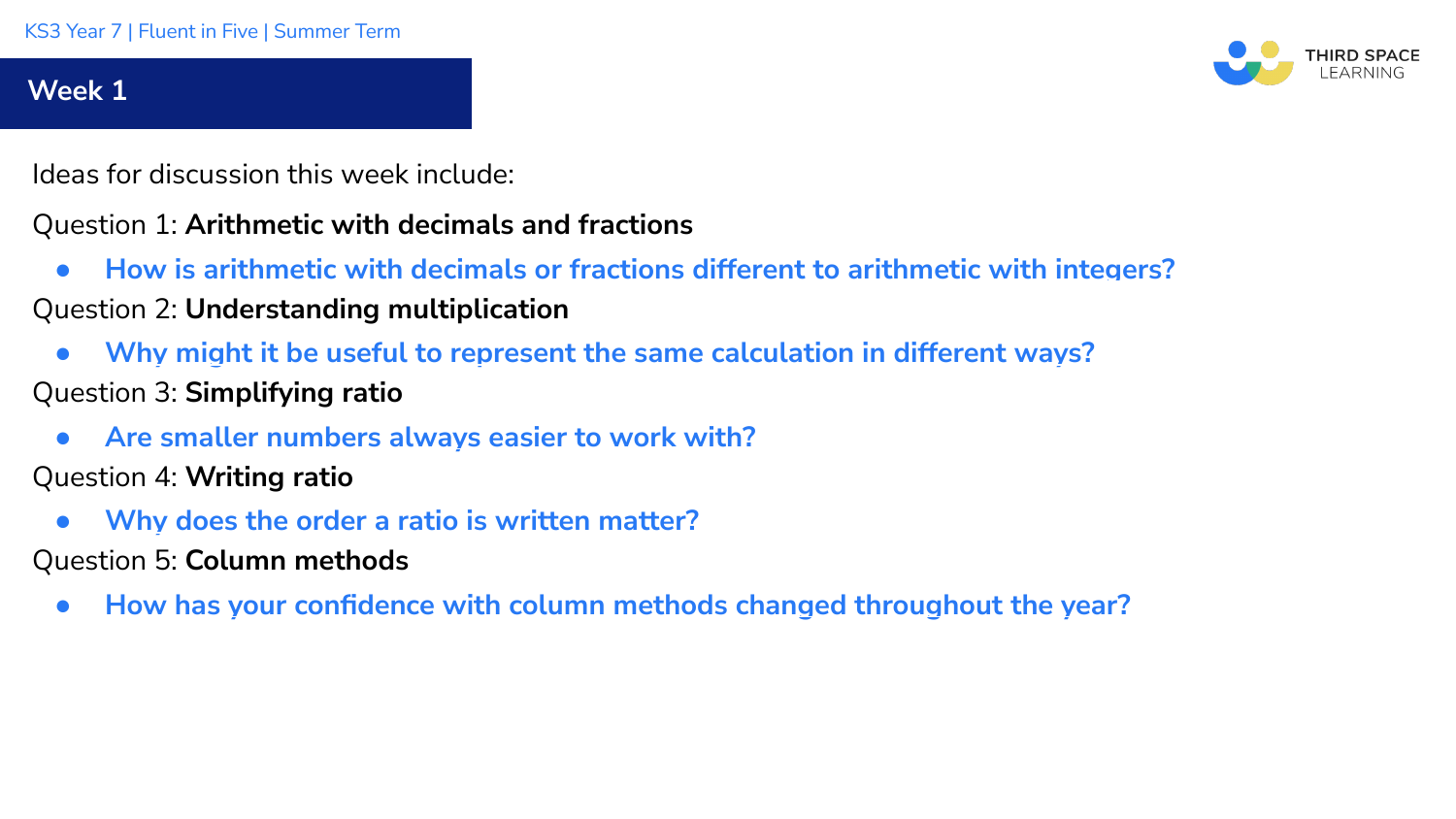

Week 1
| Ideas for discussion this week include: |
| --- |
| Question 1: Arithmetic with decimals and fractions How is arithmetic with decimals or fractions different to arithmetic with integers? |
| Question 2: Understanding multiplication Why might it be useful to represent the same calculation in different ways? |
| Question 3: Simplifying ratio Are smaller numbers always easier to work with? |
| Question 4: Writing ratio Why does the order a ratio is written matter? |
| Question 5: Column methods How has your confidence with column methods changed throughout the year? |